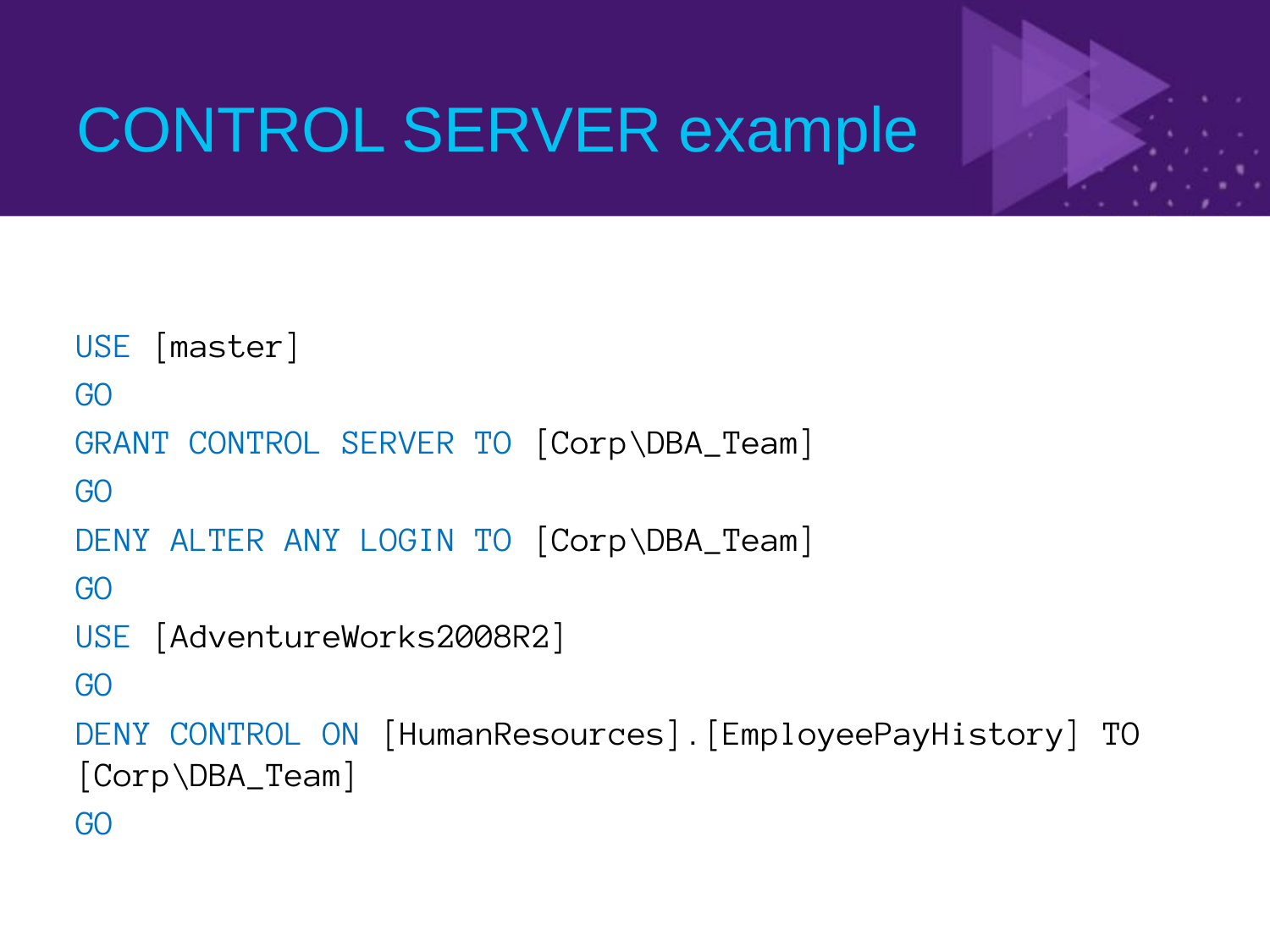

# CONTROL SERVER example
USE [master]
GO
GRANT CONTROL SERVER TO [Corp\DBA_Team]
GO
DENY ALTER ANY LOGIN TO [Corp\DBA_Team]
GO
USE [AdventureWorks2008R2]
GO
DENY CONTROL ON [HumanResources].[EmployeePayHistory] TO [Corp\DBA_Team]
GO